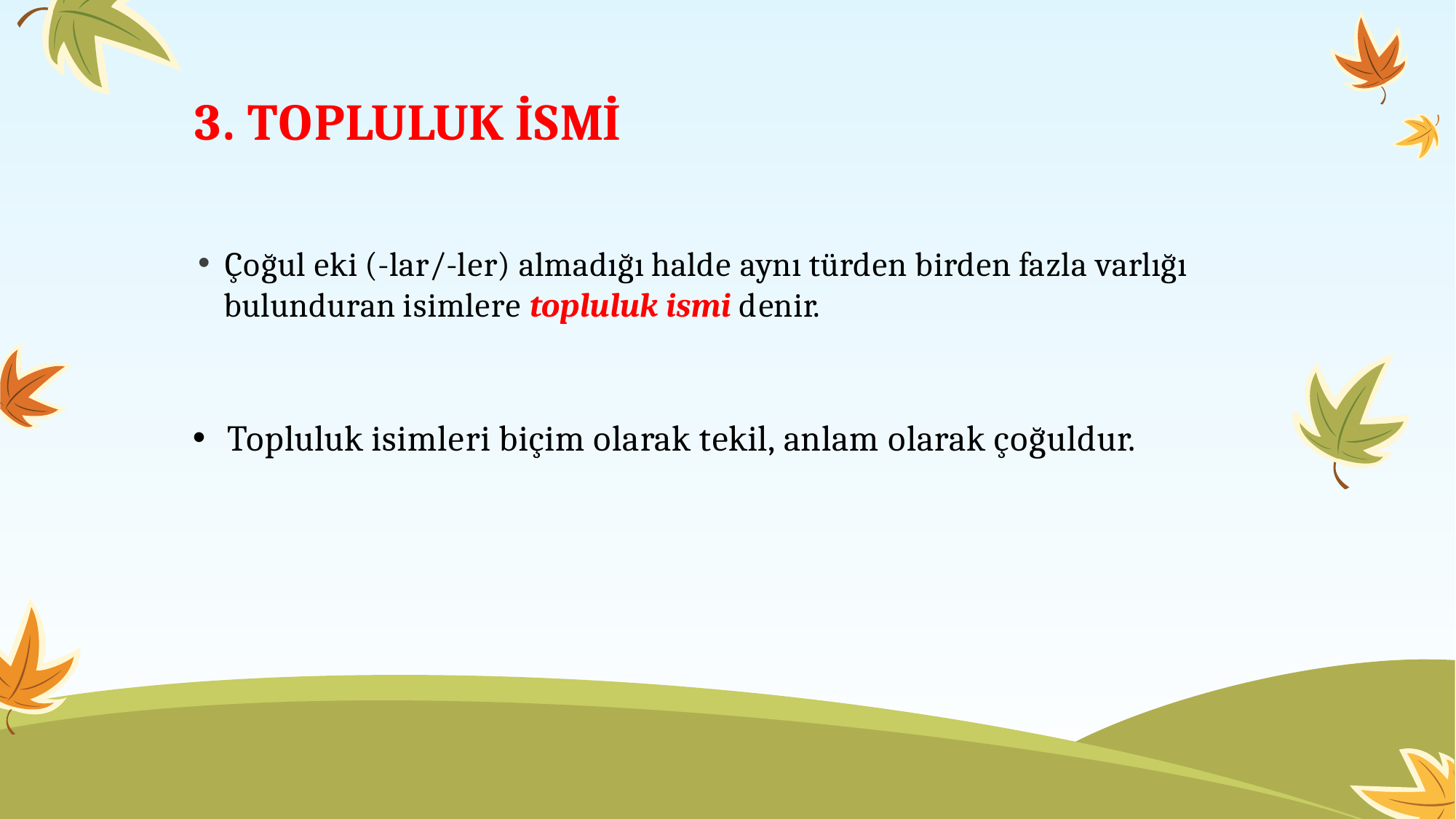

# 3. TOPLULUK İSMİ
Çoğul eki (-lar/-ler) almadığı halde aynı türden birden fazla varlığı bulunduran isimlere topluluk ismi denir.
Topluluk isimleri biçim olarak tekil, anlam olarak çoğuldur.